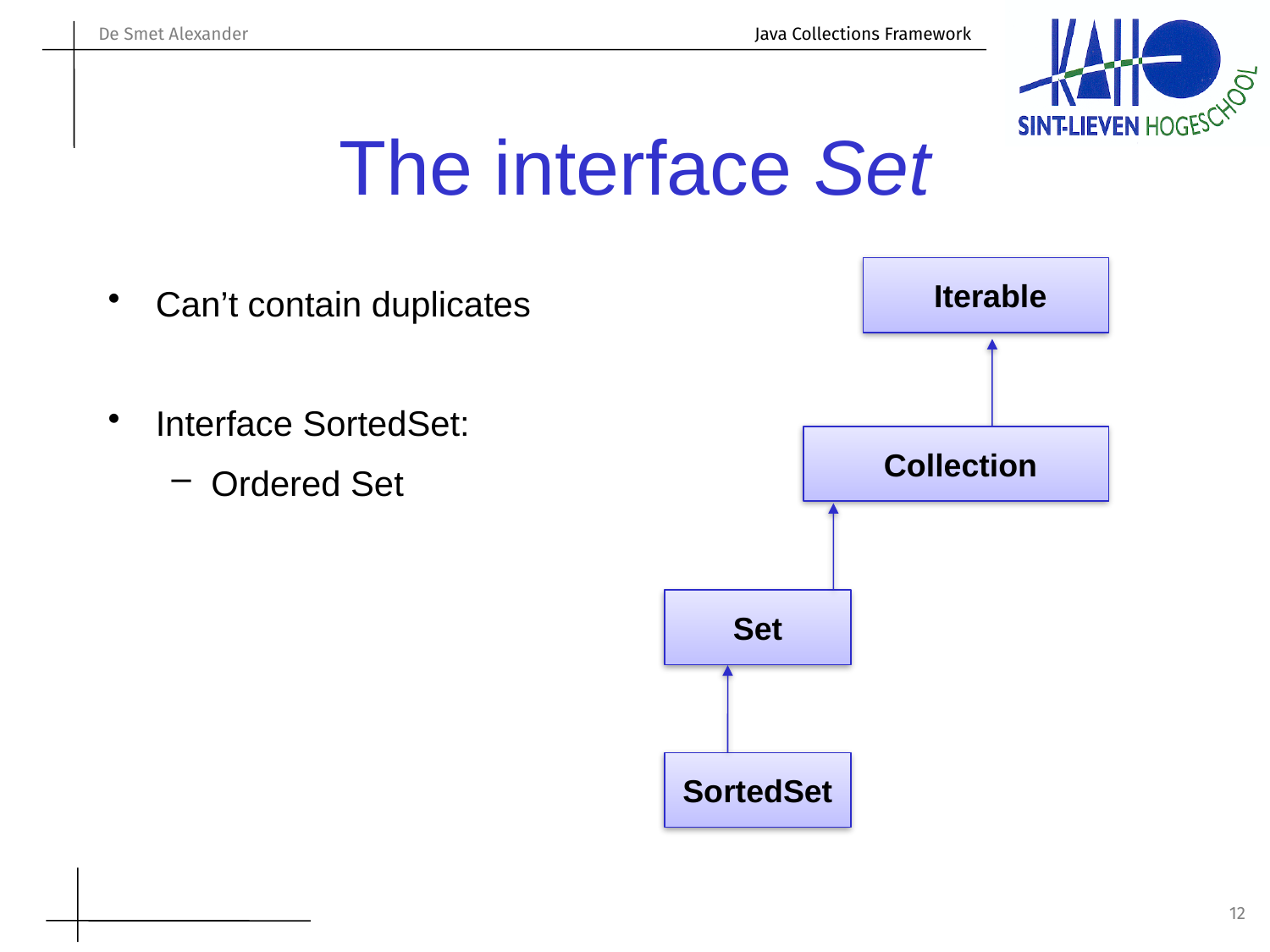

# The interface Set
 Iterable
Can’t contain duplicates

Interface SortedSet:
Ordered Set

 Collection

Set

SortedSet